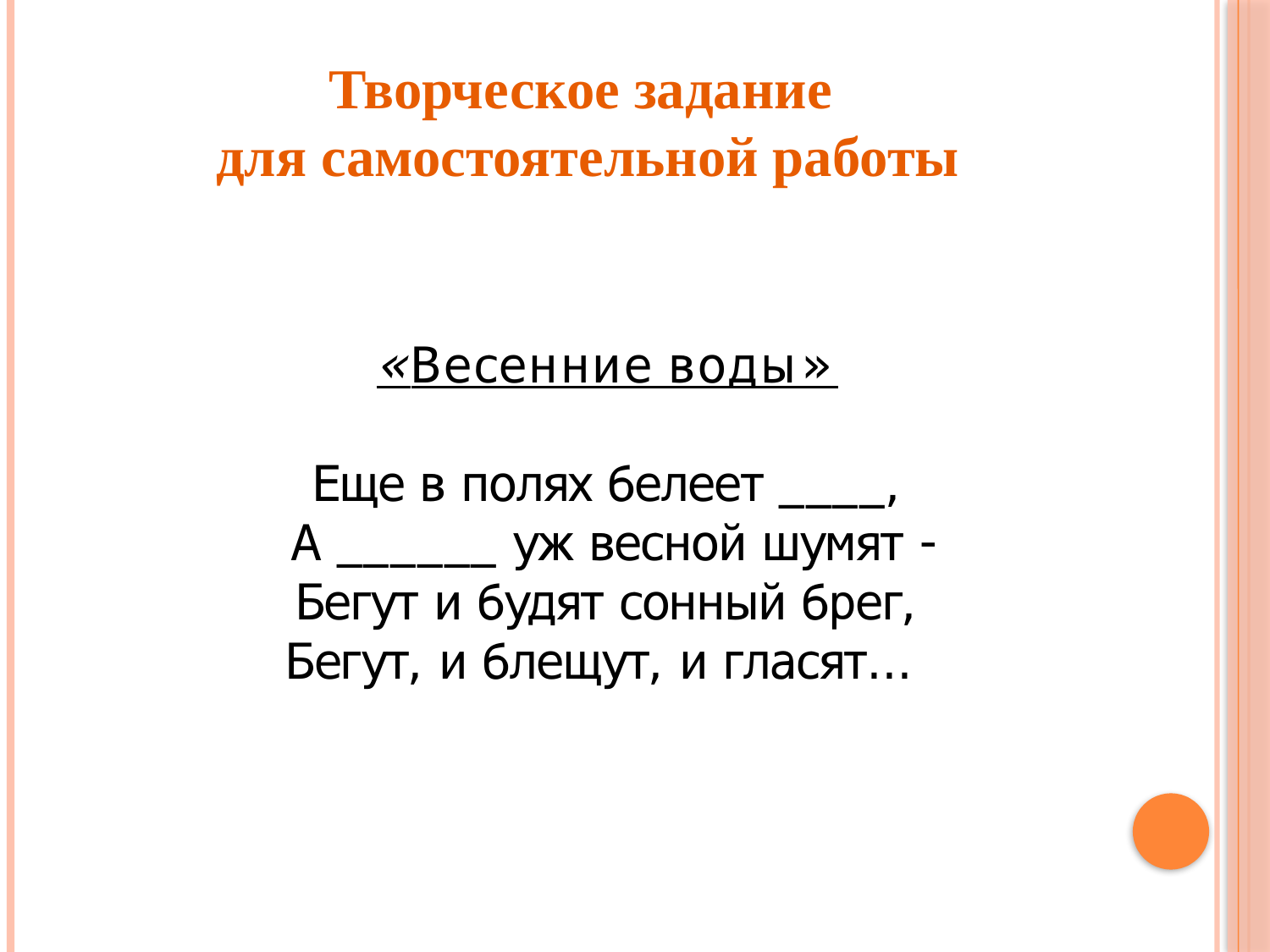

Творческое задание
для самостоятельной работы
«Весенние воды»

Еще в полях белеет ____,
 А ______ уж весной шумят -
Бегут и будят сонный брег,
Бегут, и блещут, и гласят...